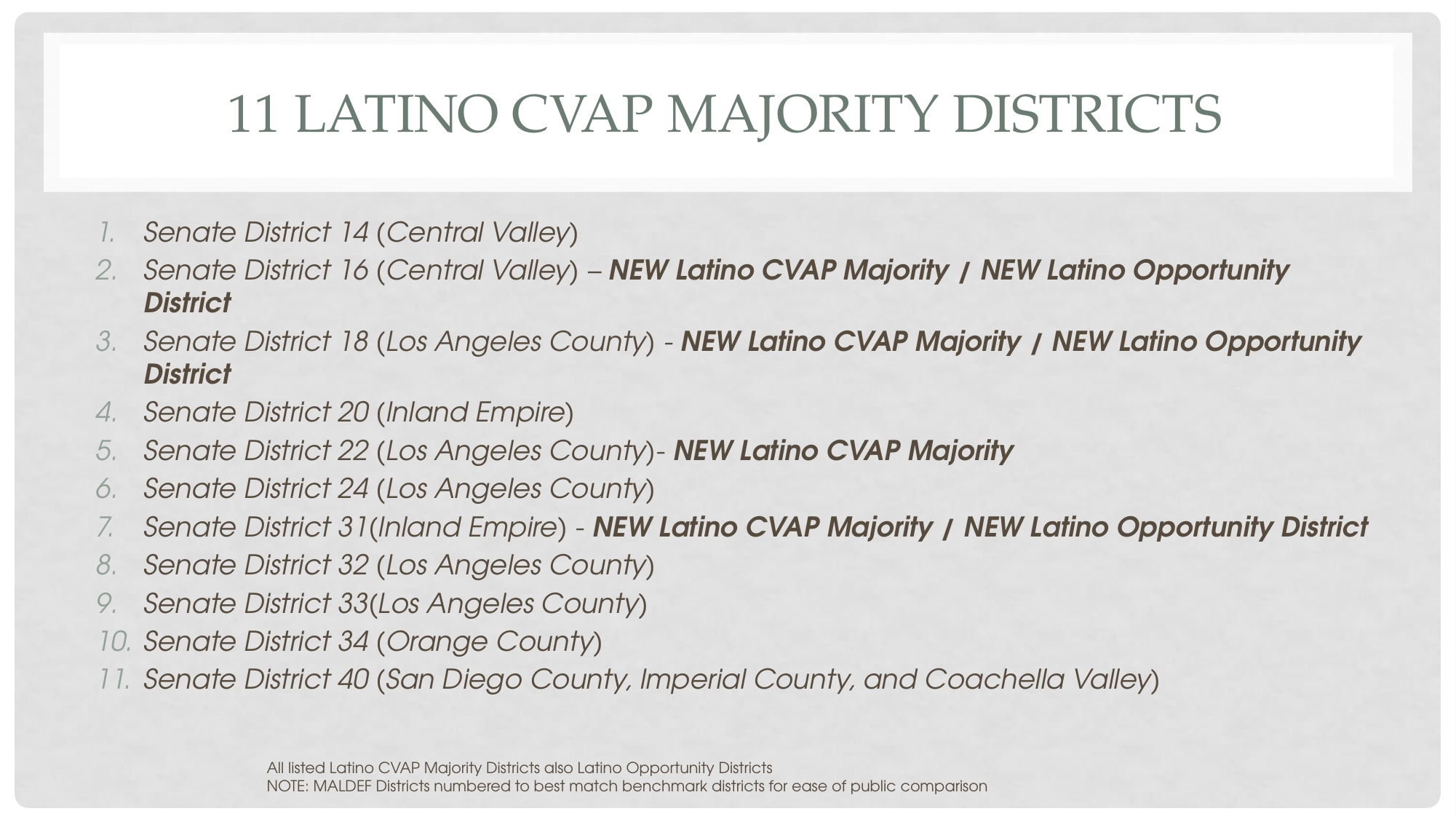

# 11 Latino CVAP Majority Districts
Senate District 14 (Central Valley)
Senate District 16 (Central Valley) – NEW Latino CVAP Majority / NEW Latino Opportunity District
Senate District 18 (Los Angeles County) - NEW Latino CVAP Majority / NEW Latino Opportunity District
Senate District 20 (Inland Empire)
Senate District 22 (Los Angeles County)- NEW Latino CVAP Majority
Senate District 24 (Los Angeles County)
Senate District 31(Inland Empire) - NEW Latino CVAP Majority / NEW Latino Opportunity District
Senate District 32 (Los Angeles County)
Senate District 33(Los Angeles County)
Senate District 34 (Orange County)
Senate District 40 (San Diego County, Imperial County, and Coachella Valley)
All listed Latino CVAP Majority Districts also Latino Opportunity Districts
NOTE: MALDEF Districts numbered to best match benchmark districts for ease of public comparison